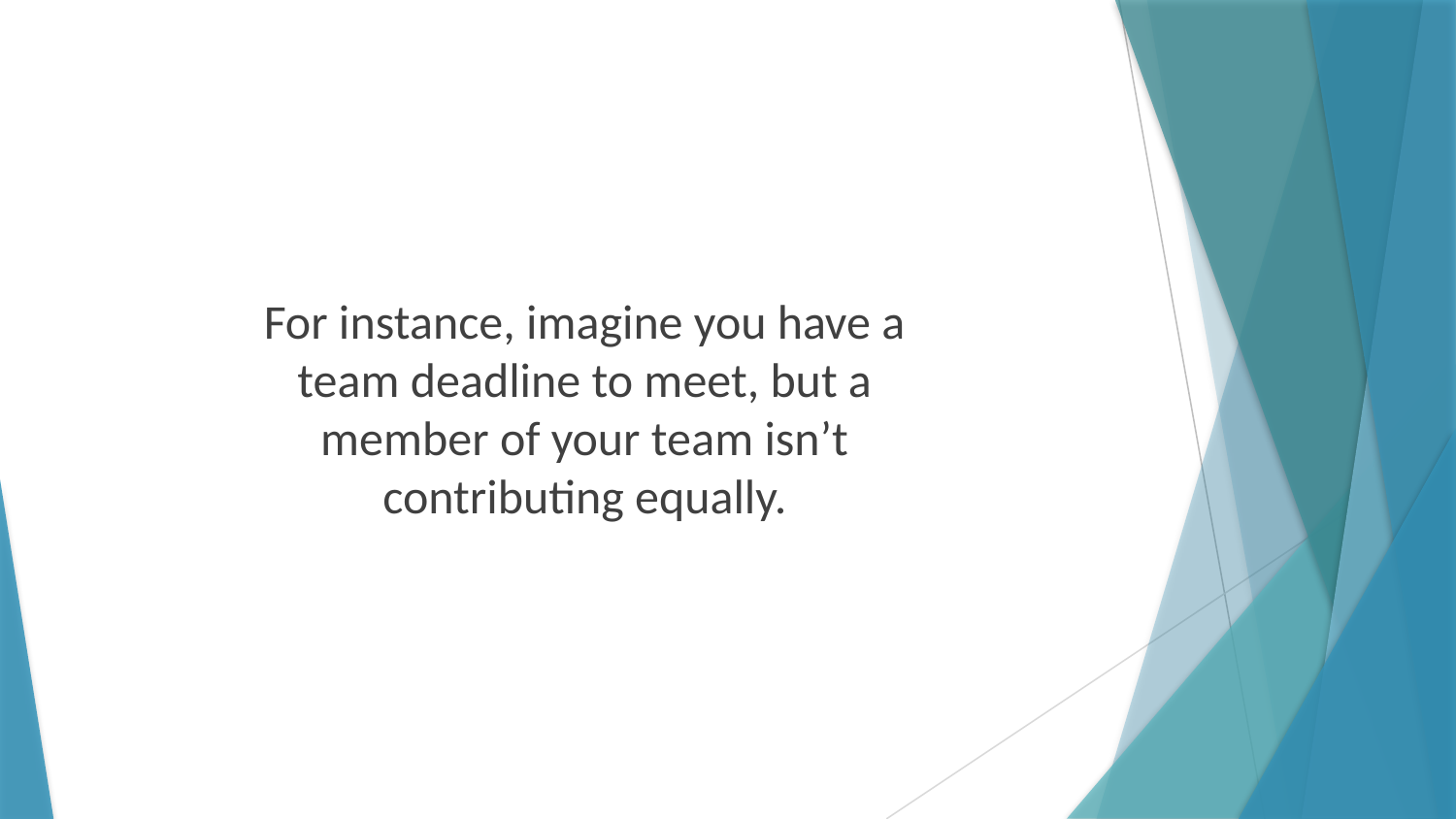

For instance, imagine you have a team deadline to meet, but a member of your team isn’t contributing equally.